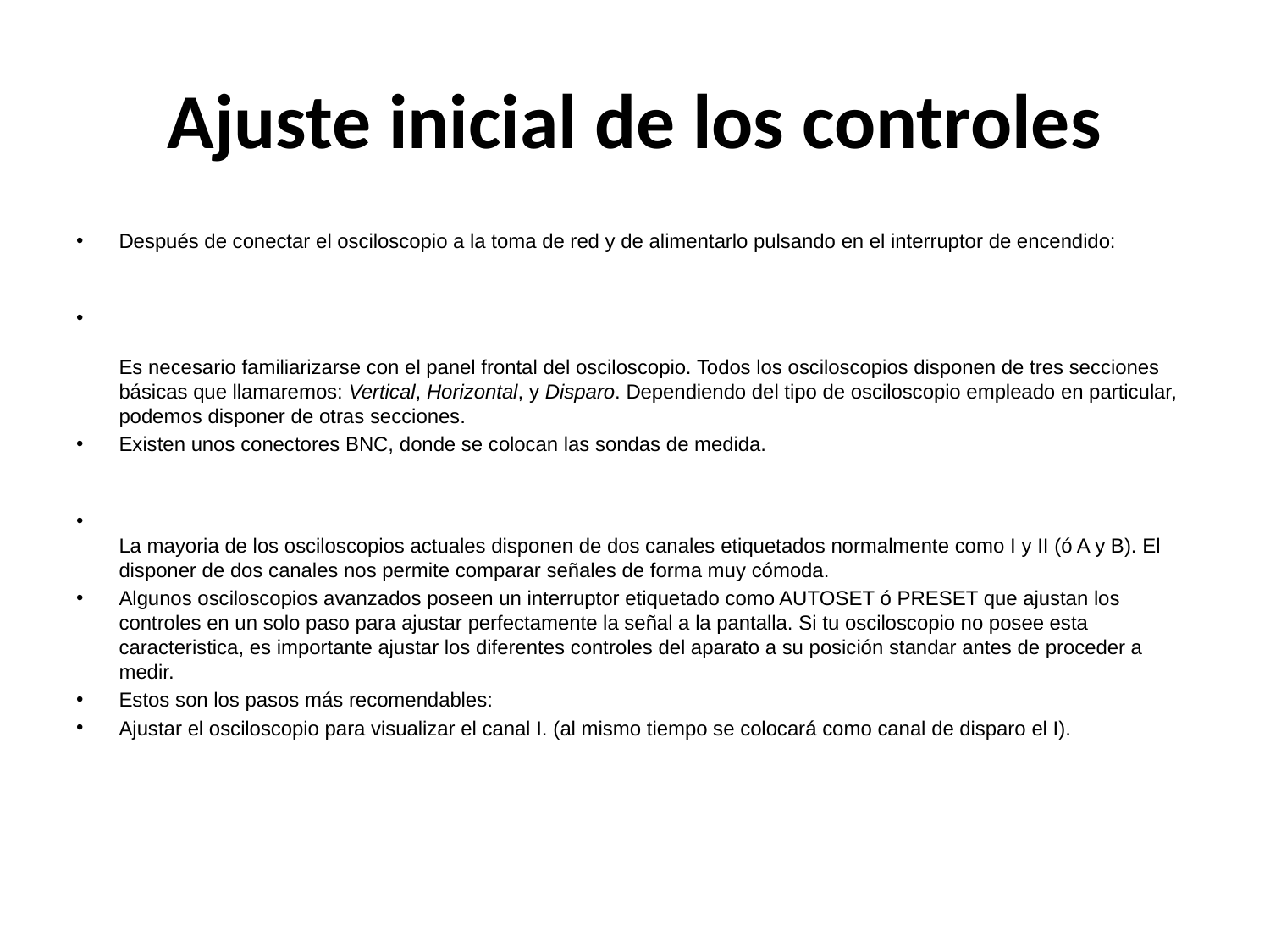

# Ajuste inicial de los controles
Después de conectar el osciloscopio a la toma de red y de alimentarlo pulsando en el interruptor de encendido:
Es necesario familiarizarse con el panel frontal del osciloscopio. Todos los osciloscopios disponen de tres secciones básicas que llamaremos: Vertical, Horizontal, y Disparo. Dependiendo del tipo de osciloscopio empleado en particular, podemos disponer de otras secciones.
Existen unos conectores BNC, donde se colocan las sondas de medida.
La mayoria de los osciloscopios actuales disponen de dos canales etiquetados normalmente como I y II (ó A y B). El disponer de dos canales nos permite comparar señales de forma muy cómoda.
Algunos osciloscopios avanzados poseen un interruptor etiquetado como AUTOSET ó PRESET que ajustan los controles en un solo paso para ajustar perfectamente la señal a la pantalla. Si tu osciloscopio no posee esta caracteristica, es importante ajustar los diferentes controles del aparato a su posición standar antes de proceder a medir.
Estos son los pasos más recomendables:
Ajustar el osciloscopio para visualizar el canal I. (al mismo tiempo se colocará como canal de disparo el I).